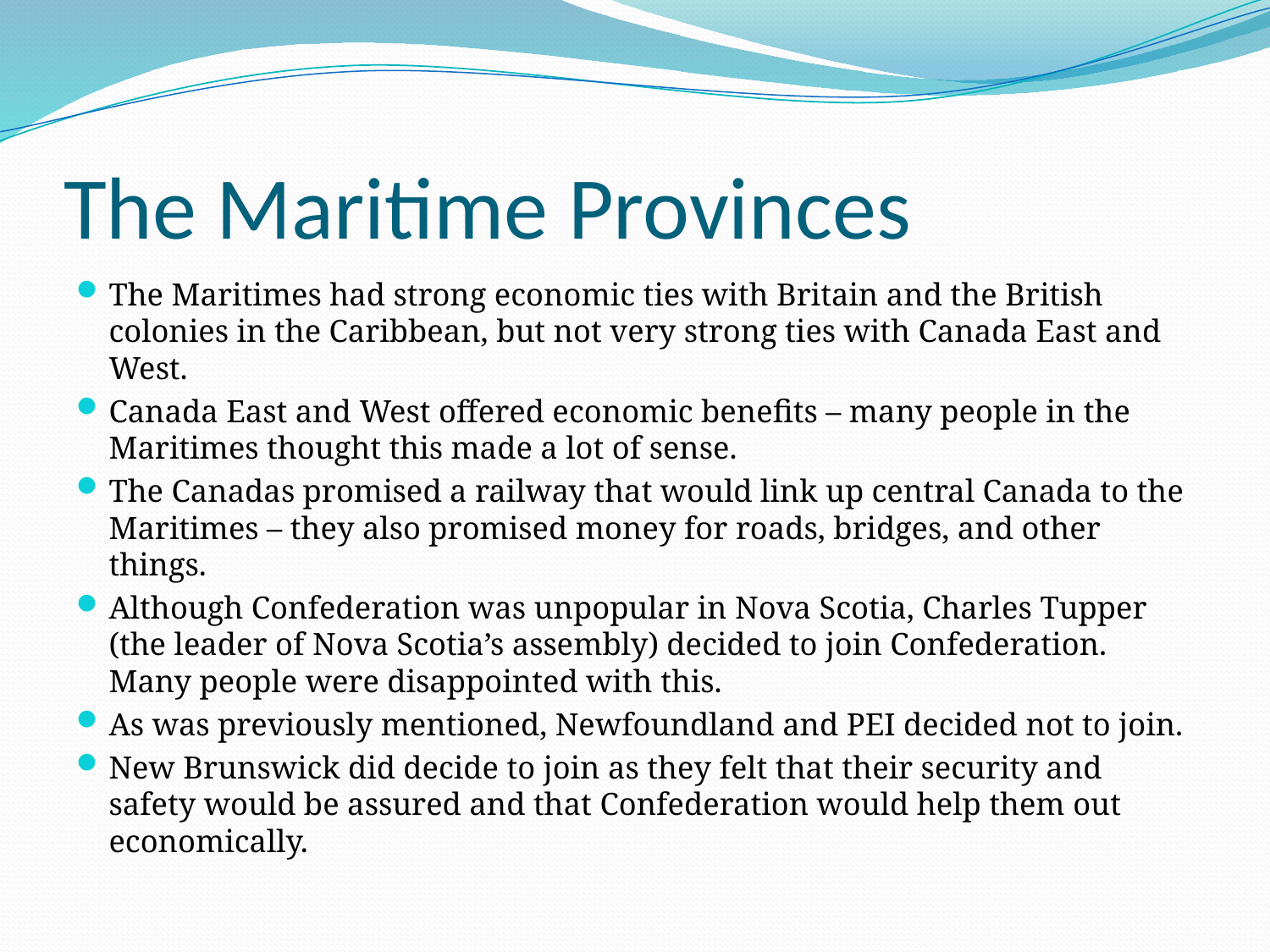

# The Maritime Provinces
The Maritimes had strong economic ties with Britain and the British colonies in the Caribbean, but not very strong ties with Canada East and West.
Canada East and West offered economic benefits – many people in the Maritimes thought this made a lot of sense.
The Canadas promised a railway that would link up central Canada to the Maritimes – they also promised money for roads, bridges, and other things.
Although Confederation was unpopular in Nova Scotia, Charles Tupper (the leader of Nova Scotia’s assembly) decided to join Confederation.  Many people were disappointed with this.
As was previously mentioned, Newfoundland and PEI decided not to join.
New Brunswick did decide to join as they felt that their security and safety would be assured and that Confederation would help them out economically.